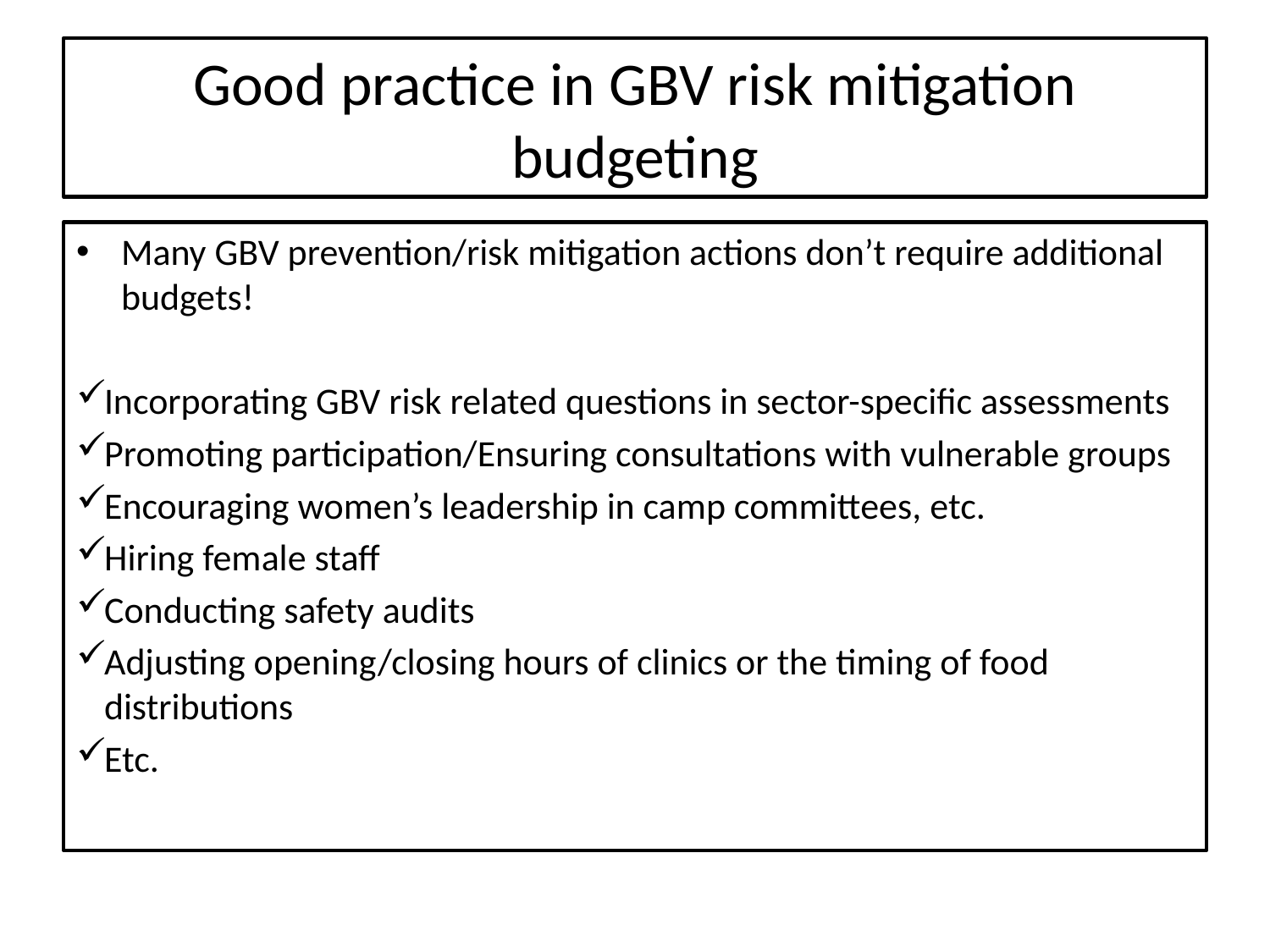

# Good practice in GBV risk mitigation budgeting
Many GBV prevention/risk mitigation actions don’t require additional budgets!

Incorporating GBV risk related questions in sector-specific assessments
Promoting participation/Ensuring consultations with vulnerable groups
Encouraging women’s leadership in camp committees, etc.
Hiring female staff
Conducting safety audits
Adjusting opening/closing hours of clinics or the timing of food distributions
Etc.